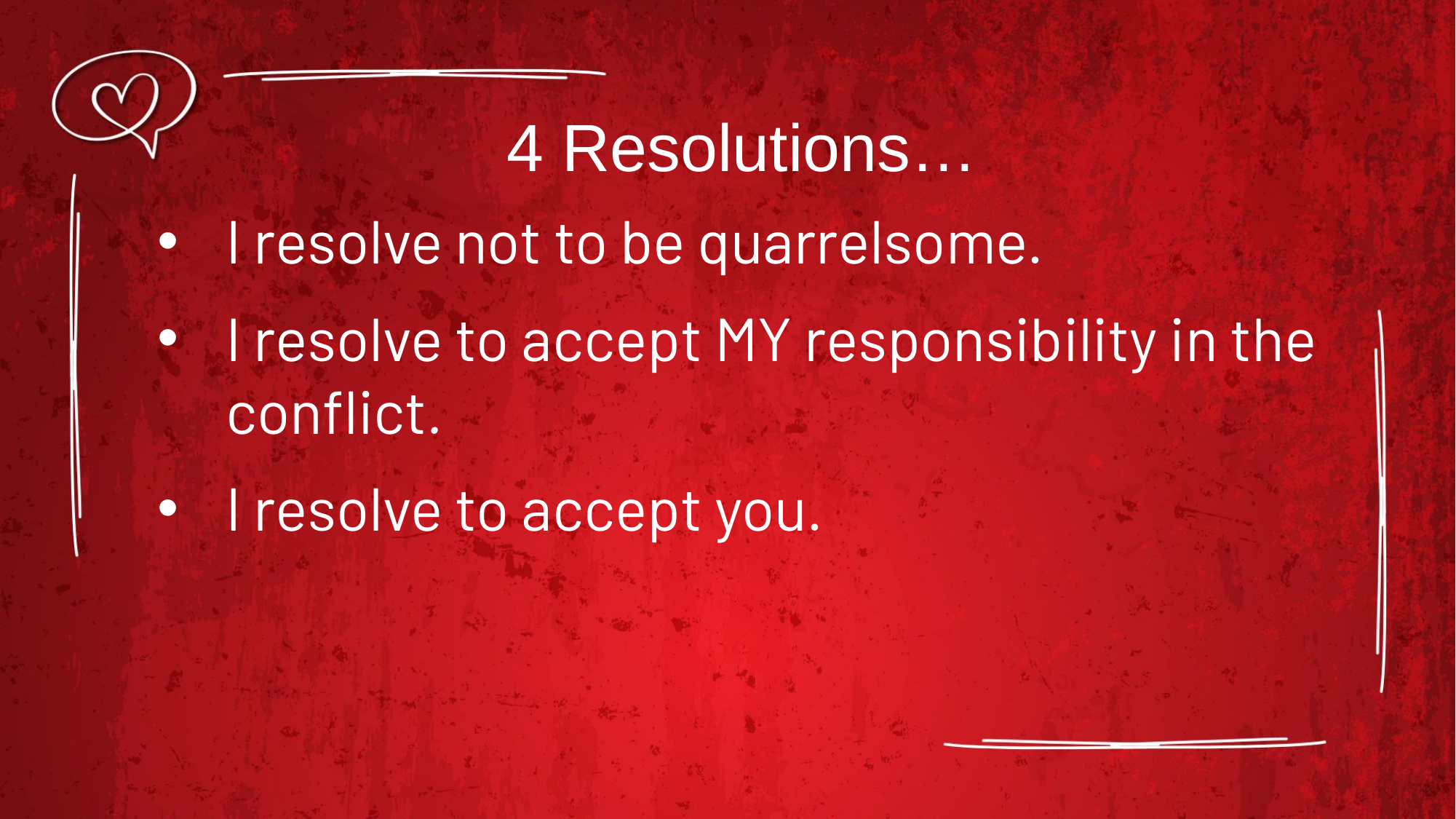

# 4 Resolutions…
I resolve not to be quarrelsome.
I resolve to accept MY responsibility in the conflict.
I resolve to accept you.